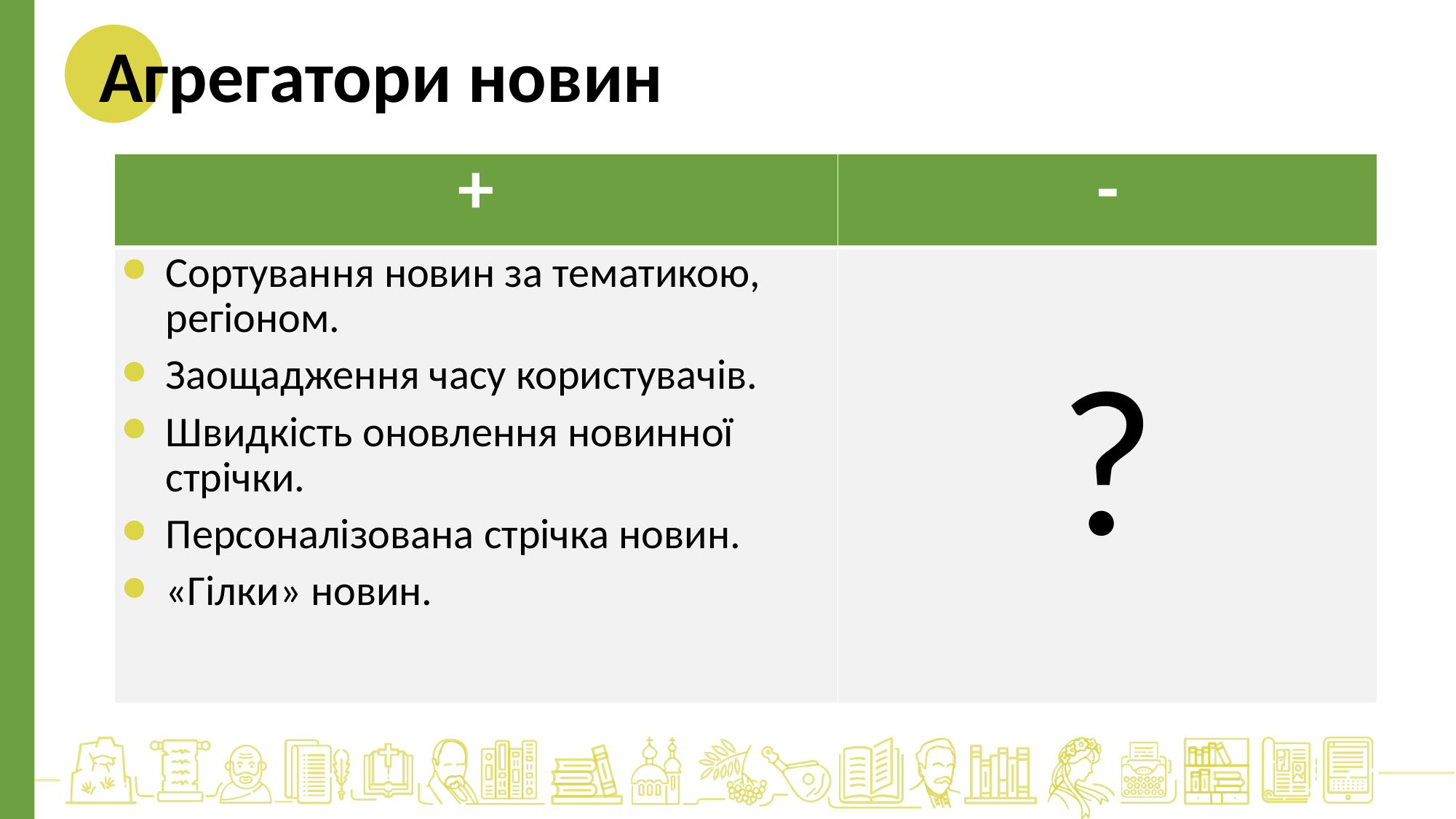

Агрегатори новин

| + | - |
| --- | --- |
| Сортування новин за тематикою, регіоном. Заощадження часу користувачів. Швидкість оновлення новинної стрічки. Персоналізована стрічка новин. «Гілки» новин. | ? |